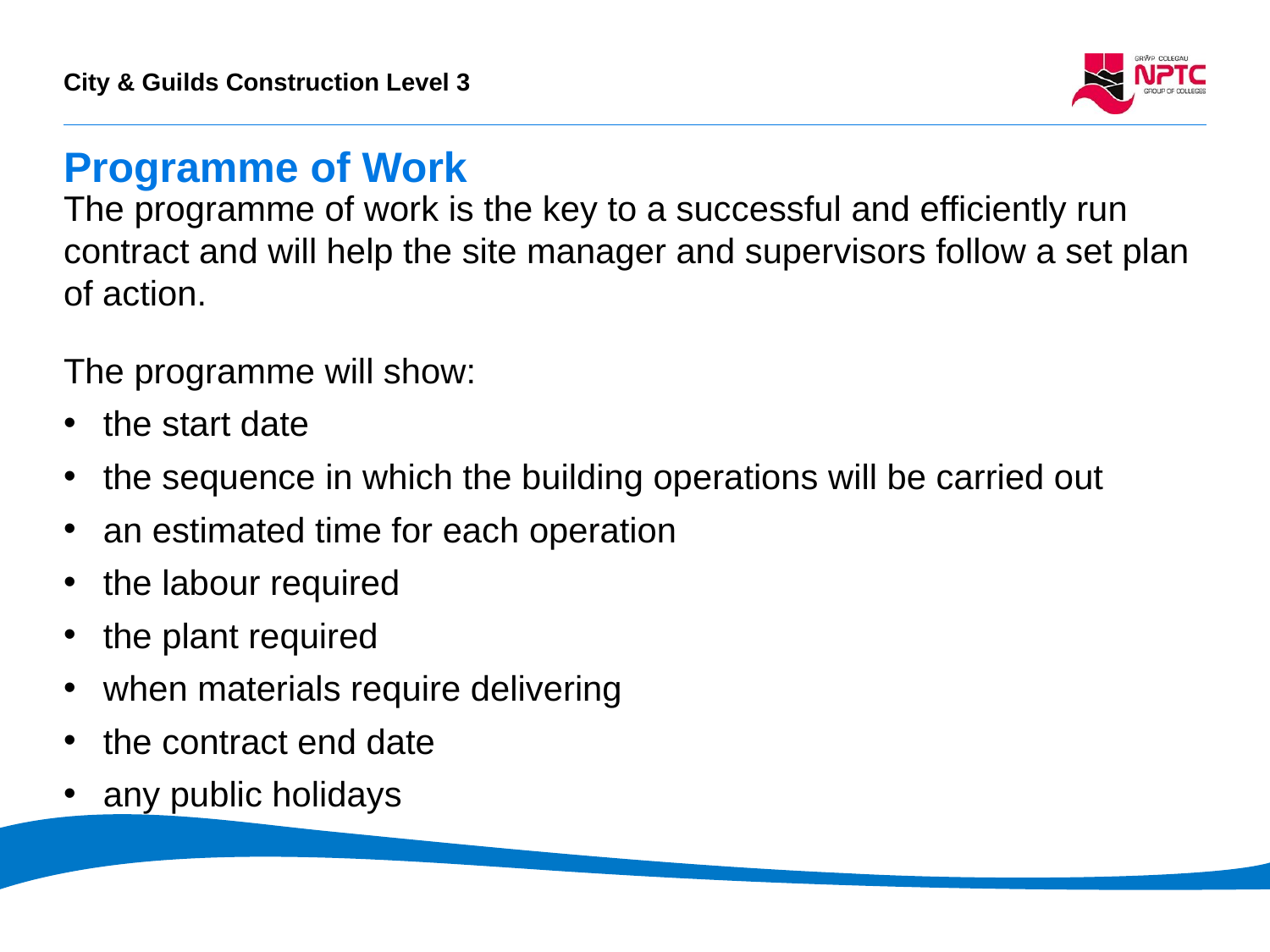

# Programme of Work
The programme of work is the key to a successful and efficiently run contract and will help the site manager and supervisors follow a set plan of action.
The programme will show:
the start date
the sequence in which the building operations will be carried out
an estimated time for each operation
the labour required
the plant required
when materials require delivering
the contract end date
any public holidays